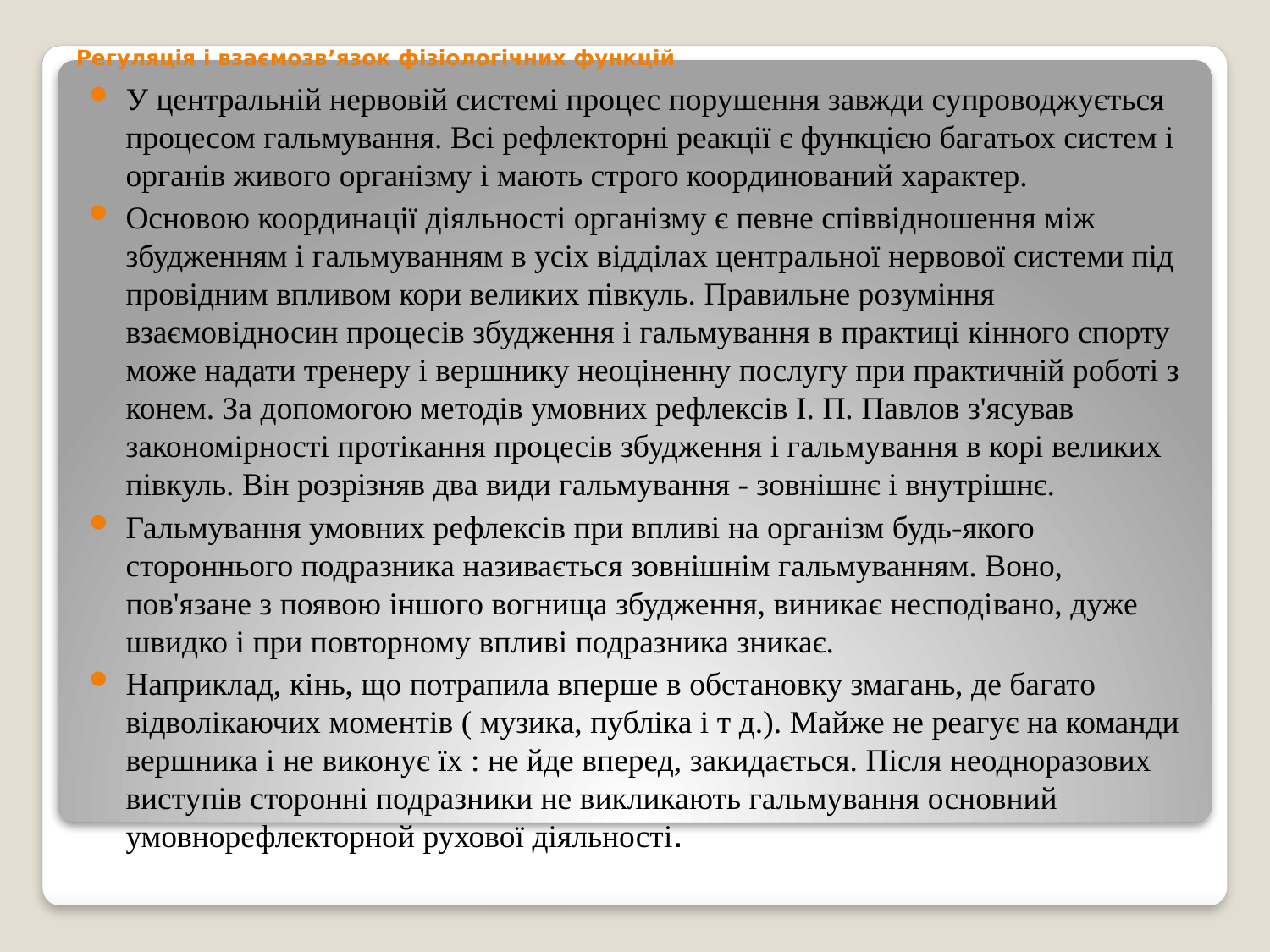

# Регуляція і взаємозв’язок фізіологічних функцій
У центральній нервовій системі процес порушення завжди супроводжується процесом гальмування. Всі рефлекторні реакції є функцією багатьох систем і органів живого організму і мають строго координований характер.
Основою координації діяльності організму є певне співвідношення між збудженням і гальмуванням в усіх відділах центральної нервової системи під провідним впливом кори великих півкуль. Правильне розуміння взаємовідносин процесів збудження і гальмування в практиці кінного спорту може надати тренеру і вершнику неоціненну послугу при практичній роботі з конем. За допомогою методів умовних рефлексів І. П. Павлов з'ясував закономірності протікання процесів збудження і гальмування в корі великих півкуль. Він розрізняв два види гальмування - зовнішнє і внутрішнє.
Гальмування умовних рефлексів при впливі на організм будь-якого стороннього подразника називається зовнішнім гальмуванням. Воно, пов'язане з появою іншого вогнища збудження, виникає несподівано, дуже швидко і при повторному впливі подразника зникає.
Наприклад, кінь, що потрапила вперше в обстановку змагань, де багато відволікаючих моментів ( музика, публіка і т д.). Майже не реагує на команди вершника і не виконує їх : не йде вперед, закидається. Після неодноразових виступів сторонні подразники не викликають гальмування основний умовнорефлекторной рухової діяльності.